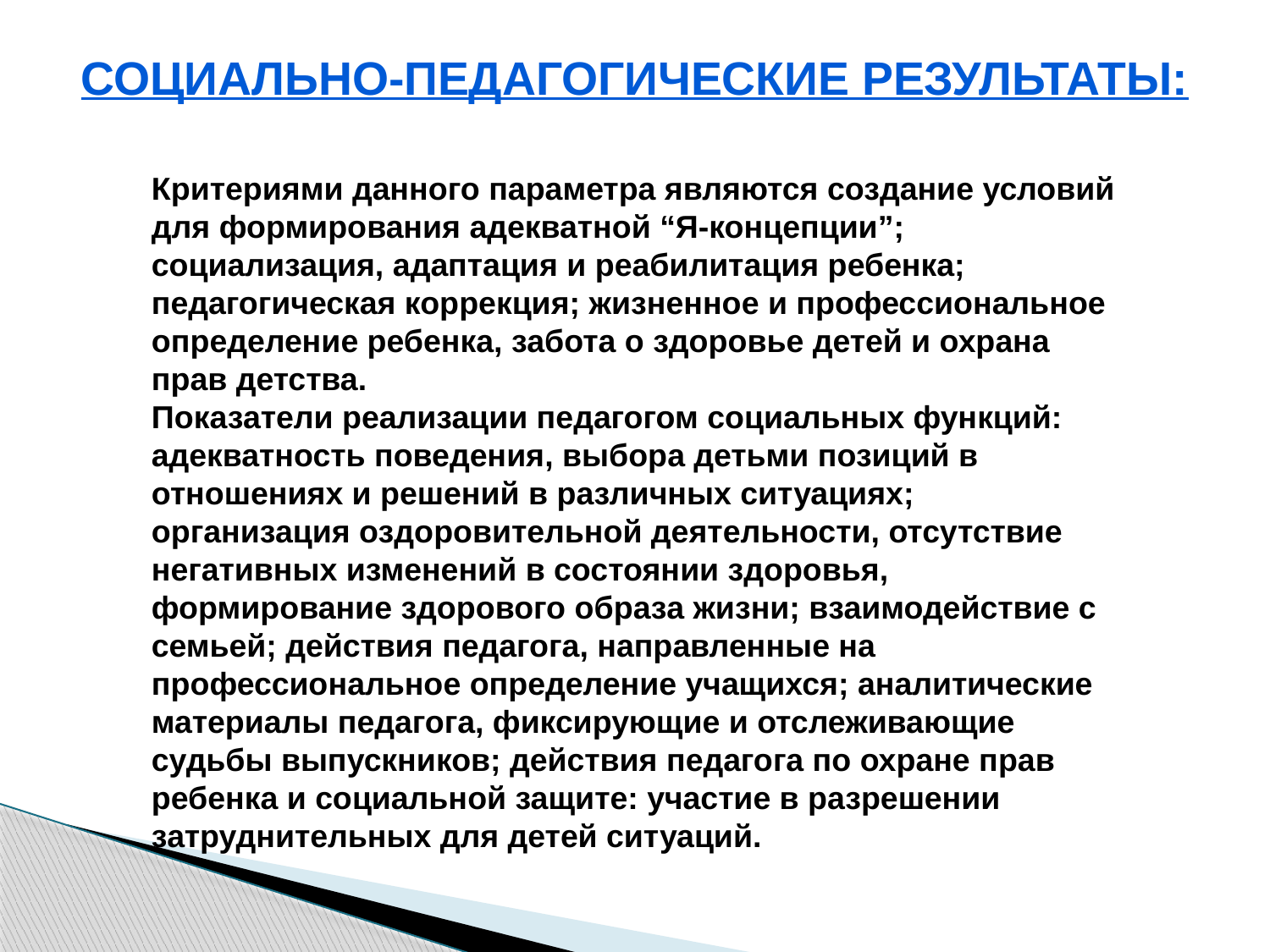

# Социально-педагогические результаты:
Критериями данного параметра являются создание условий для формирования адекватной “Я-концепции”; социализация, адаптация и реабилитация ребенка; педагогическая коррекция; жизненное и профессиональное определение ребенка, забота о здоровье детей и охрана прав детства.
Показатели реализации педагогом социальных функций: адекватность поведения, выбора детьми позиций в отношениях и решений в различных ситуациях; организация оздоровительной деятельности, отсутствие негативных изменений в состоянии здоровья, формирование здорового образа жизни; взаимодействие с семьей; действия педагога, направленные на профессиональное определение учащихся; аналитические материалы педагога, фиксирующие и отслеживающие судьбы выпускников; действия педагога по охране прав ребенка и социальной защите: участие в разрешении затруднительных для детей ситуаций.